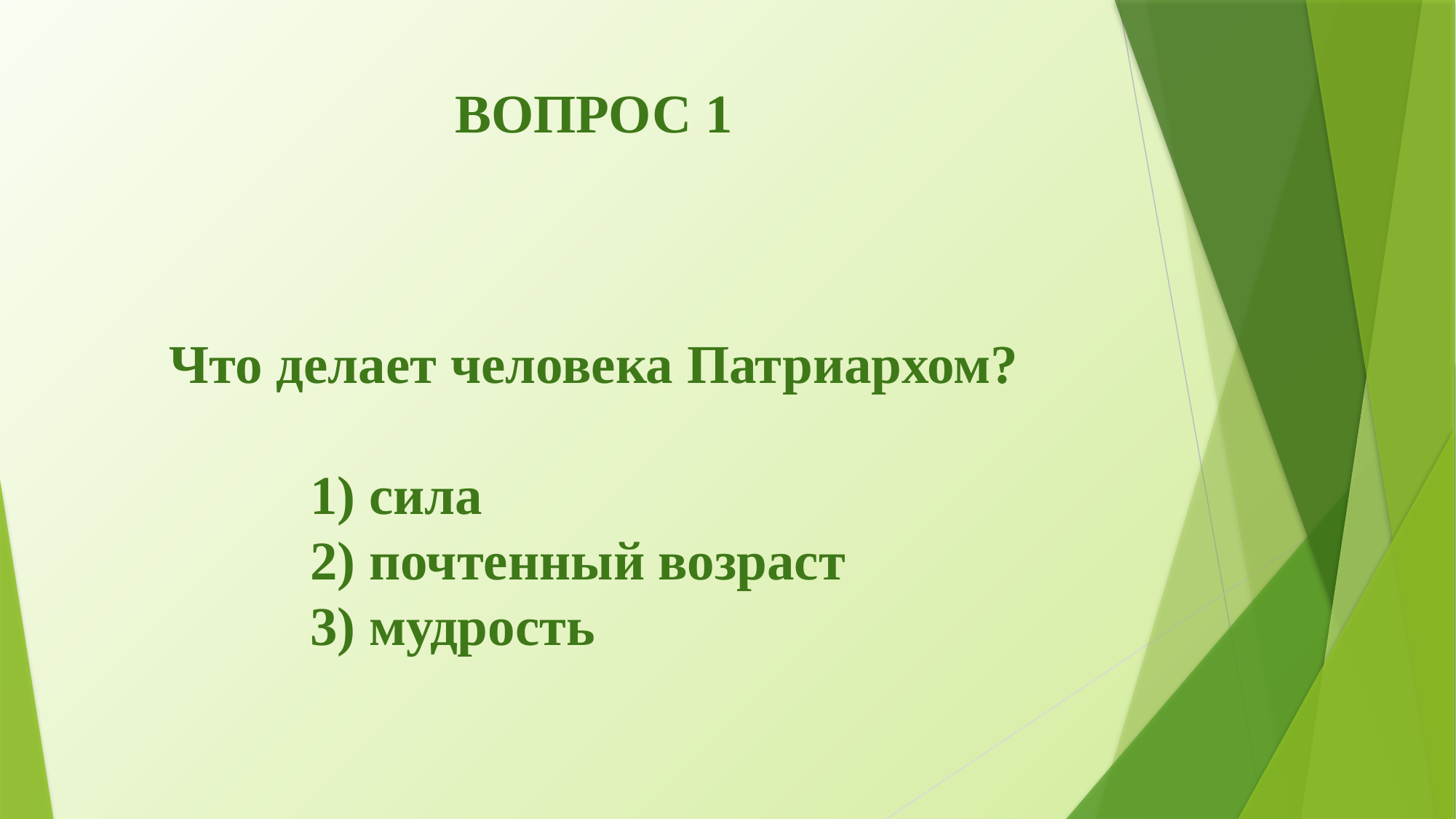

# ВОПРОС 1

Что делает человека Патриархом?

		1) сила
		2) почтенный возраст
		3) мудрость